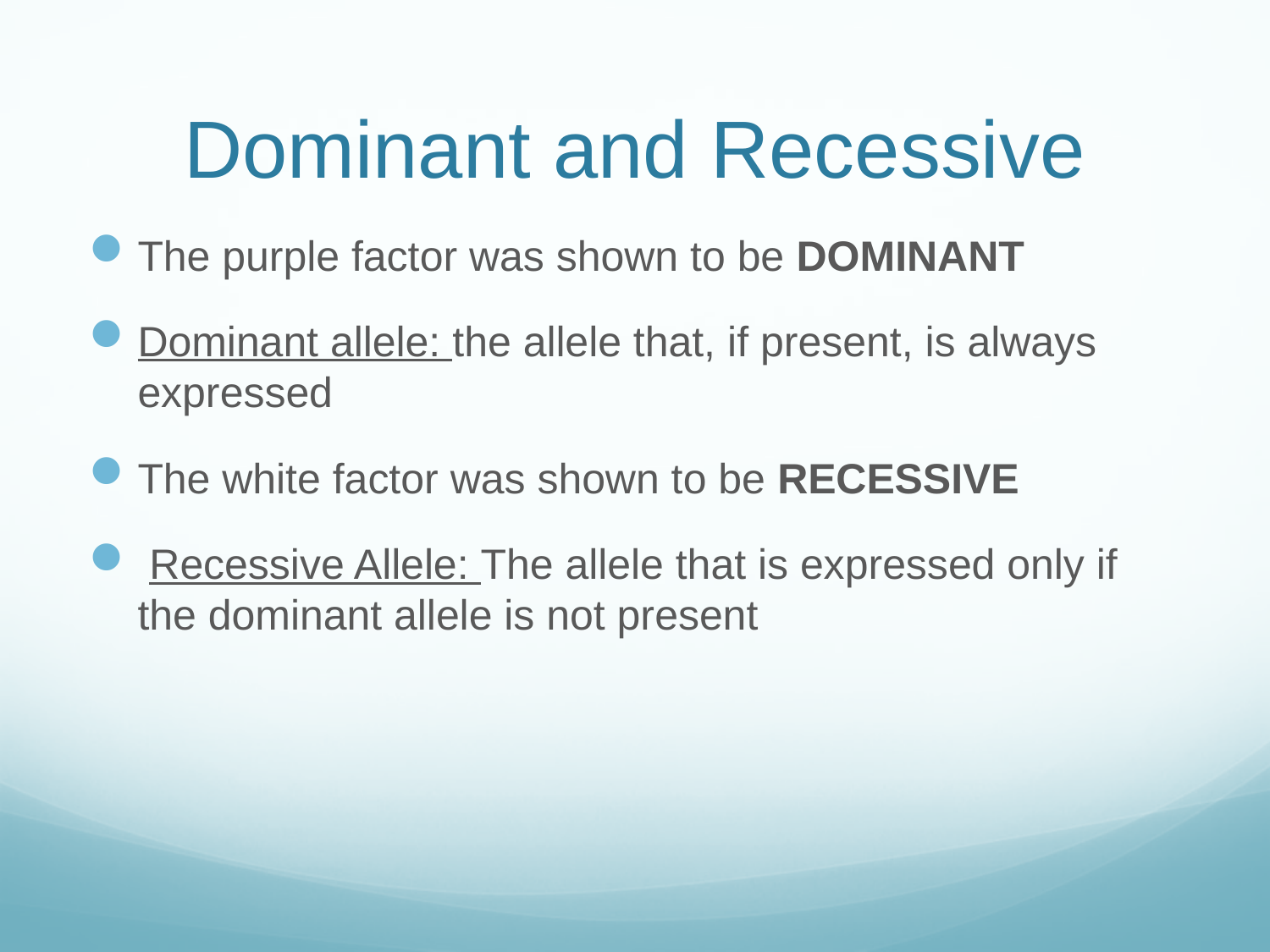

# Dominant and Recessive
The purple factor was shown to be DOMINANT
Dominant allele: the allele that, if present, is always expressed
The white factor was shown to be RECESSIVE
 Recessive Allele: The allele that is expressed only if the dominant allele is not present